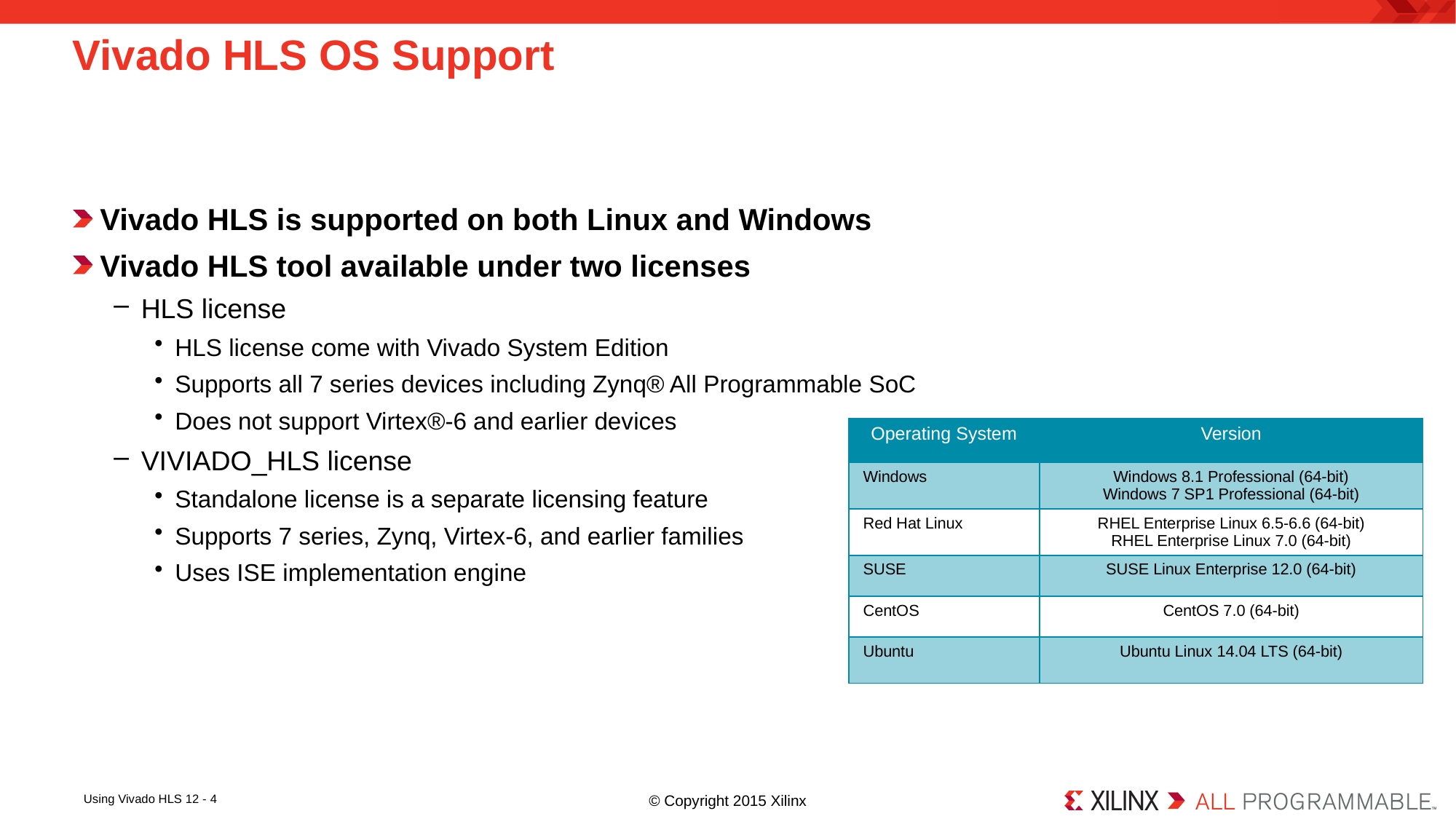

# Vivado HLS OS Support
Vivado HLS is supported on both Linux and Windows
Vivado HLS tool available under two licenses
HLS license
HLS license come with Vivado System Edition
Supports all 7 series devices including Zynq® All Programmable SoC
Does not support Virtex®-6 and earlier devices
VIVIADO_HLS license
Standalone license is a separate licensing feature
Supports 7 series, Zynq, Virtex-6, and earlier families
Uses ISE implementation engine

| Operating System | Version |
| --- | --- |
| Windows | Windows 8.1 Professional (64-bit) Windows 7 SP1 Professional (64-bit) |
| Red Hat Linux | RHEL Enterprise Linux 6.5-6.6 (64-bit) RHEL Enterprise Linux 7.0 (64-bit) |
| SUSE | SUSE Linux Enterprise 12.0 (64-bit) |
| CentOS | CentOS 7.0 (64-bit) |
| Ubuntu | Ubuntu Linux 14.04 LTS (64-bit) |
Using Vivado HLS 12 - 4
© Copyright 2015 Xilinx